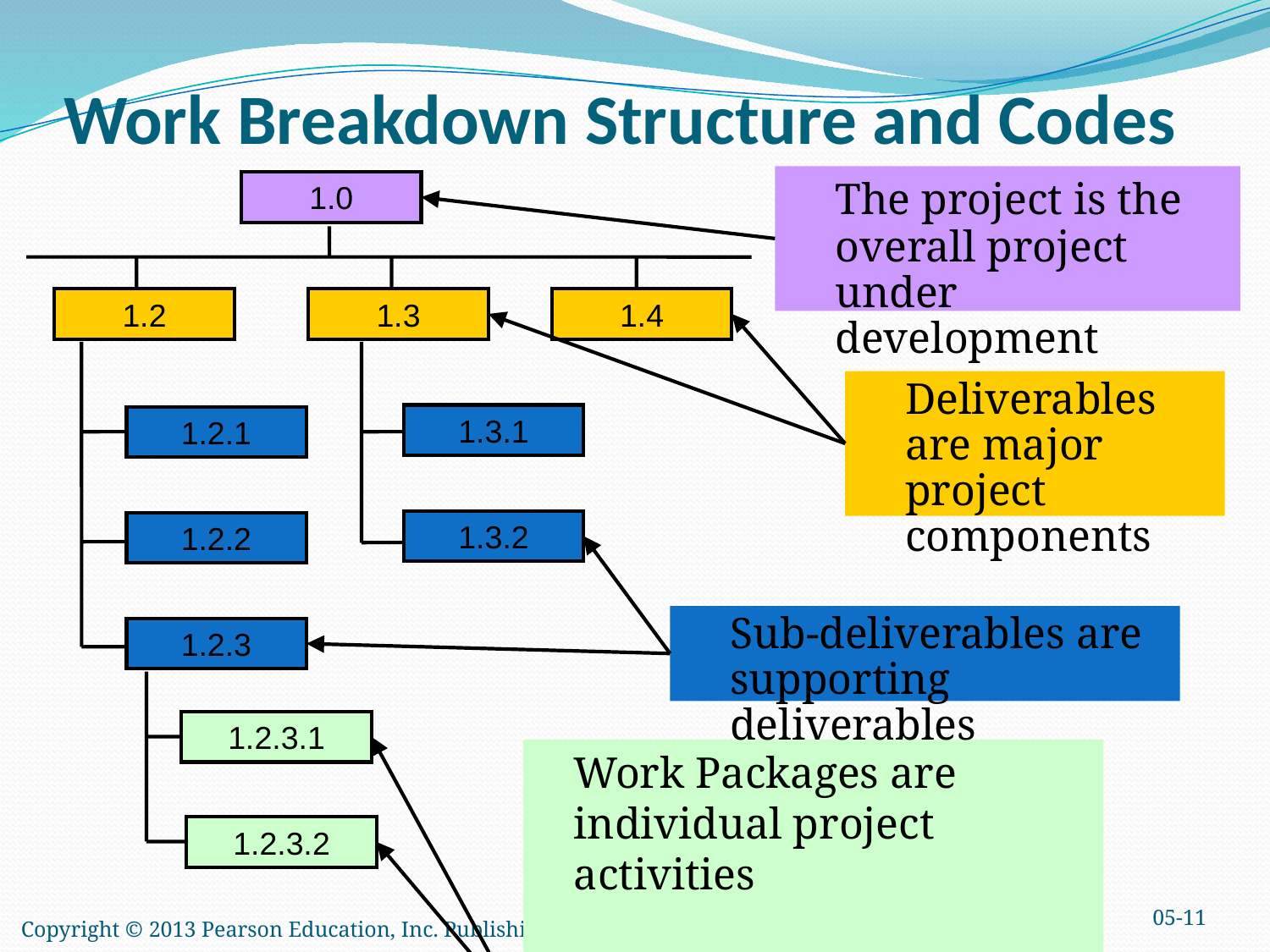

# Work Breakdown Structure and Codes
	The project is the overall project under development
1.0
1.2
1.3
1.4
1.3.1
1.2.1
1.3.2
1.2.2
1.2.3
1.2.3.1
1.2.3.2

	Deliverables are major project components
	Sub-deliverables are supporting deliverables
	Work Packages are individual project activities
05-11